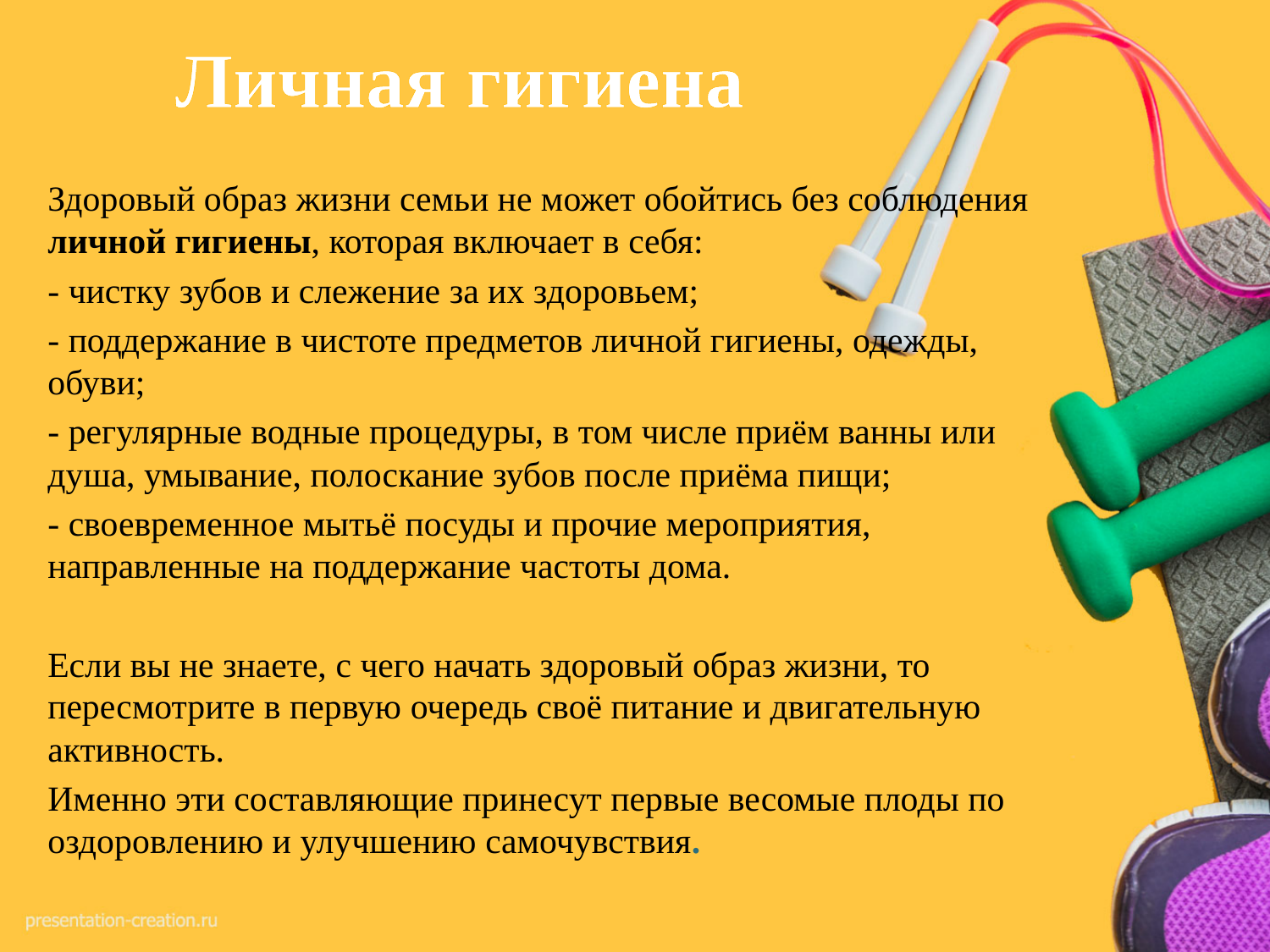

# Личная гигиена
Здоровый образ жизни семьи не может обойтись без соблюдения личной гигиены, которая включает в себя:
- чистку зубов и слежение за их здоровьем;
- поддержание в чистоте предметов личной гигиены, одежды, обуви;
- регулярные водные процедуры, в том числе приём ванны или душа, умывание, полоскание зубов после приёма пищи;
- своевременное мытьё посуды и прочие мероприятия, направленные на поддержание частоты дома.

Если вы не знаете, с чего начать здоровый образ жизни, то пересмотрите в первую очередь своё питание и двигательную активность.
Именно эти составляющие принесут первые весомые плоды по оздоровлению и улучшению самочувствия.